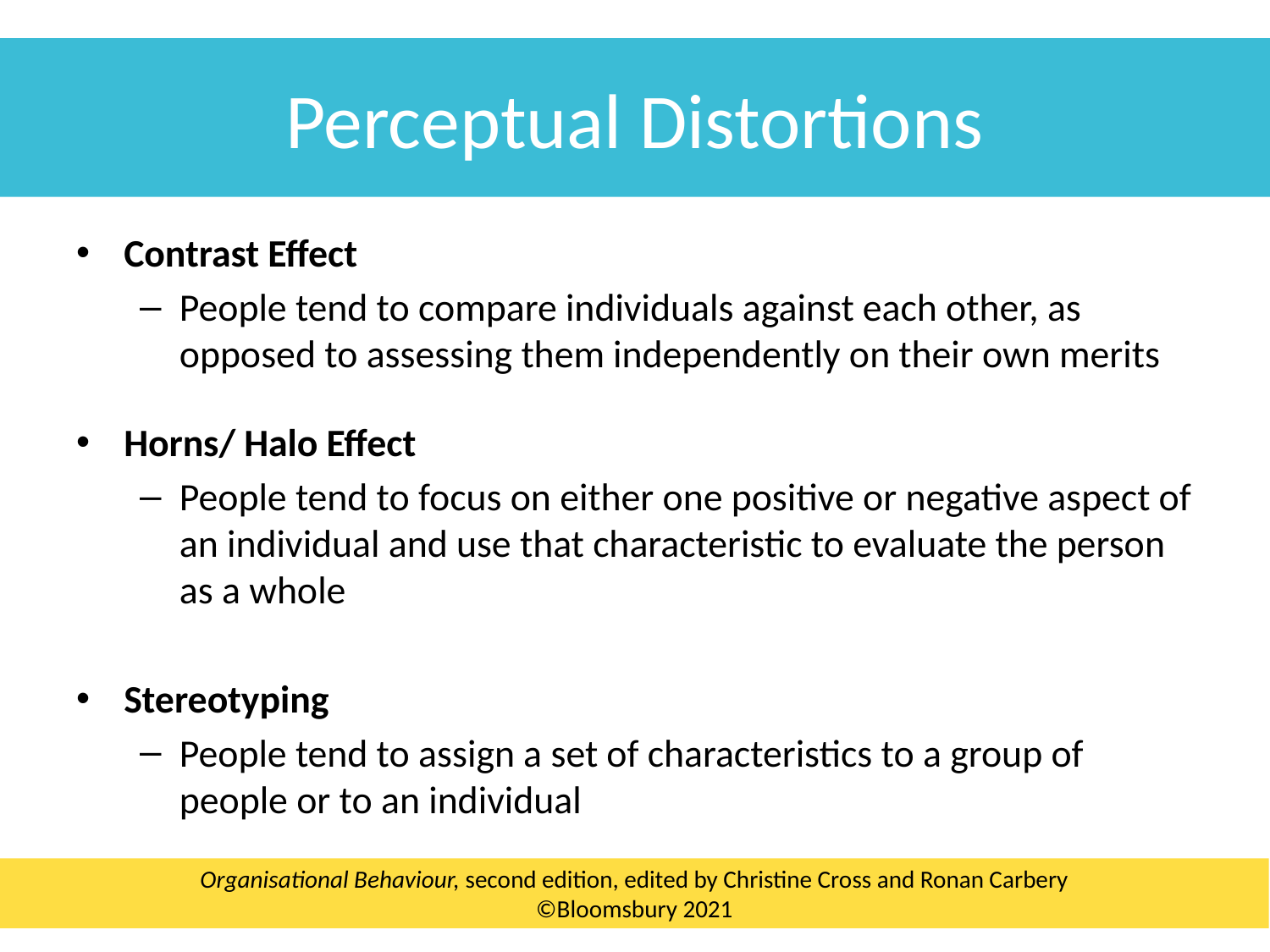

Perceptual Distortions
Contrast Effect
People tend to compare individuals against each other, as opposed to assessing them independently on their own merits

Horns/ Halo Effect
People tend to focus on either one positive or negative aspect of an individual and use that characteristic to evaluate the person as a whole

Stereotyping
People tend to assign a set of characteristics to a group of people or to an individual